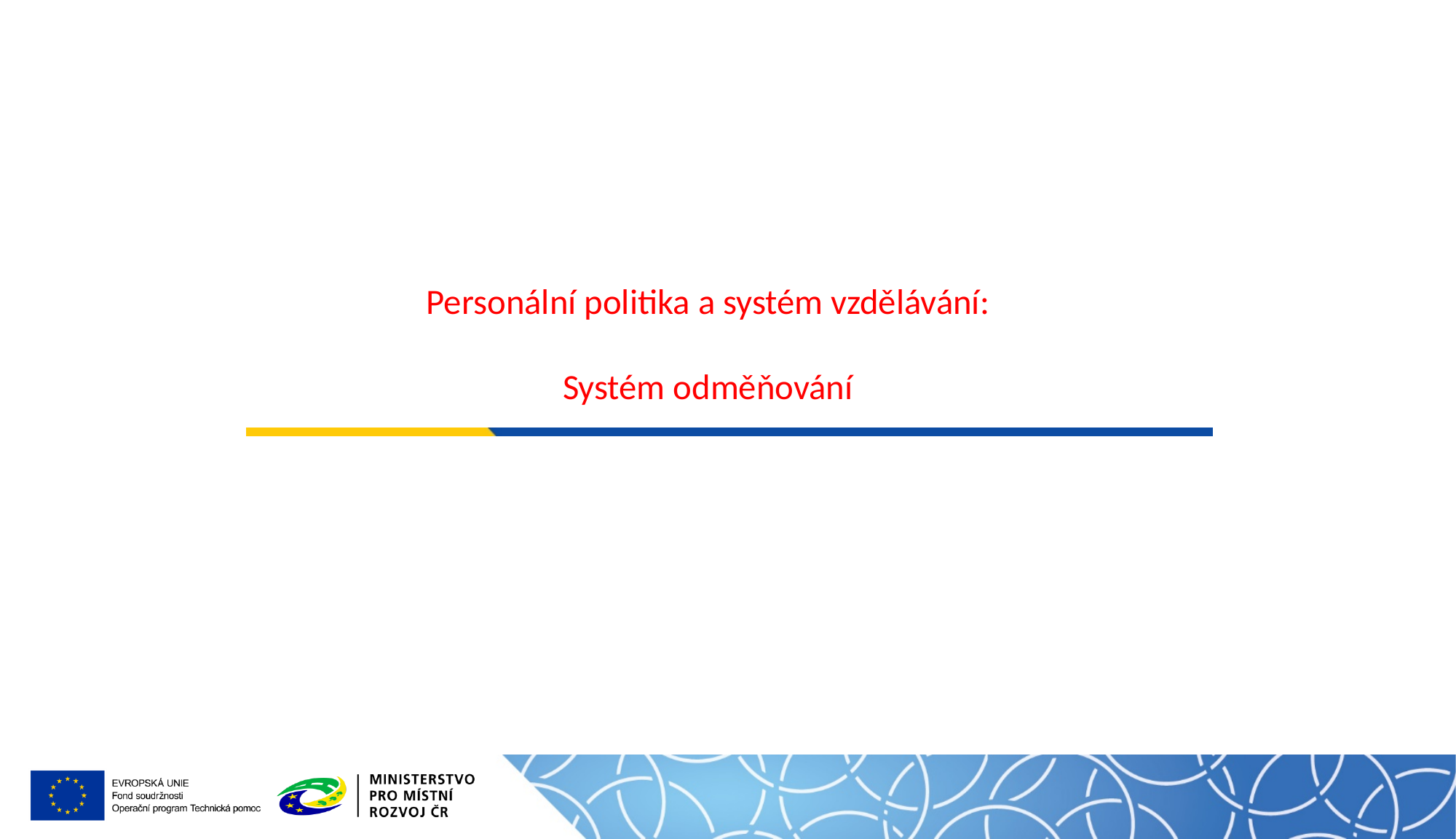

# Personální politika a systém vzdělávání: Systém odměňování